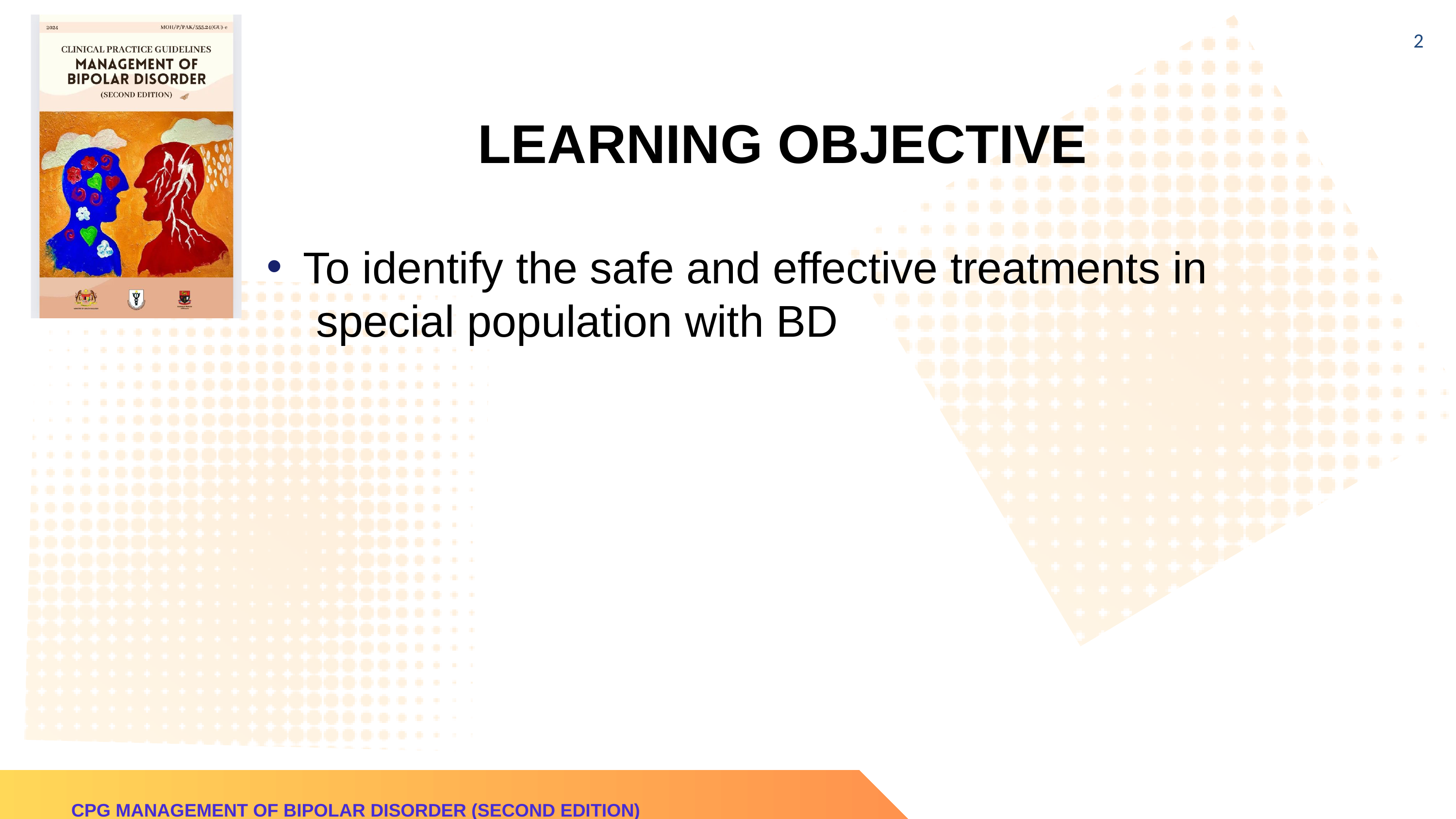

2

LEARNING OBJECTIVE
To identify the safe and effective treatments in
    special population with BD

CPG MANAGEMENT OF BIPOLAR DISORDER (SECOND EDITION)